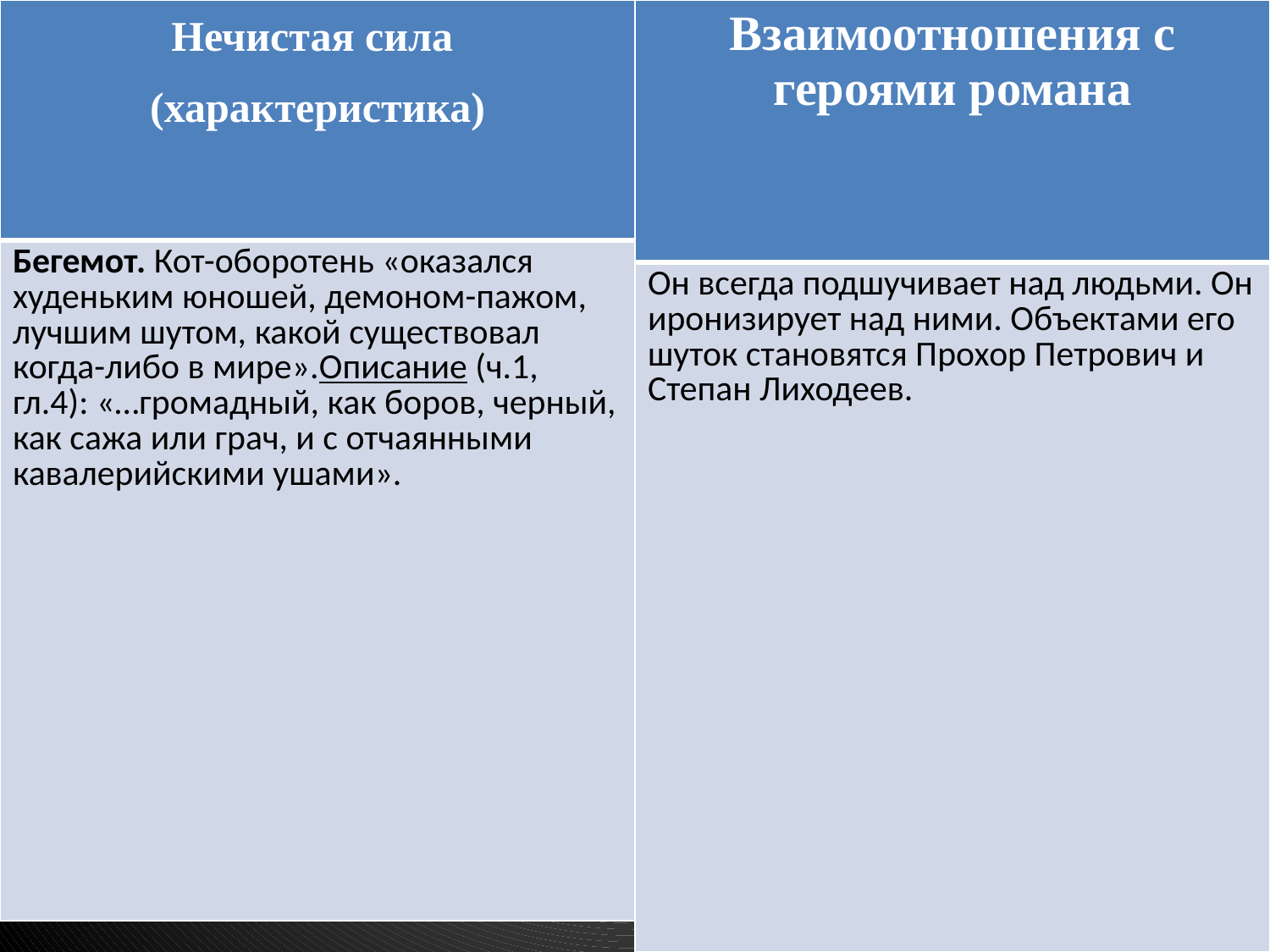

| Взаимоотношения с героями романа |
| --- |
| Он всегда подшучивает над людьми. Он иронизирует над ними. Объектами его шуток становятся Прохор Петрович и Степан Лиходеев. |
| Нечистая сила (характеристика) |
| --- |
| Бегемот. Кот-оборотень «оказался худеньким юношей, демоном-пажом, лучшим шутом, какой существовал когда-либо в мире».Описание (ч.1, гл.4): «…громадный, как боров, черный, как сажа или грач, и с отчаянными кавалерийскими ушами». |
#